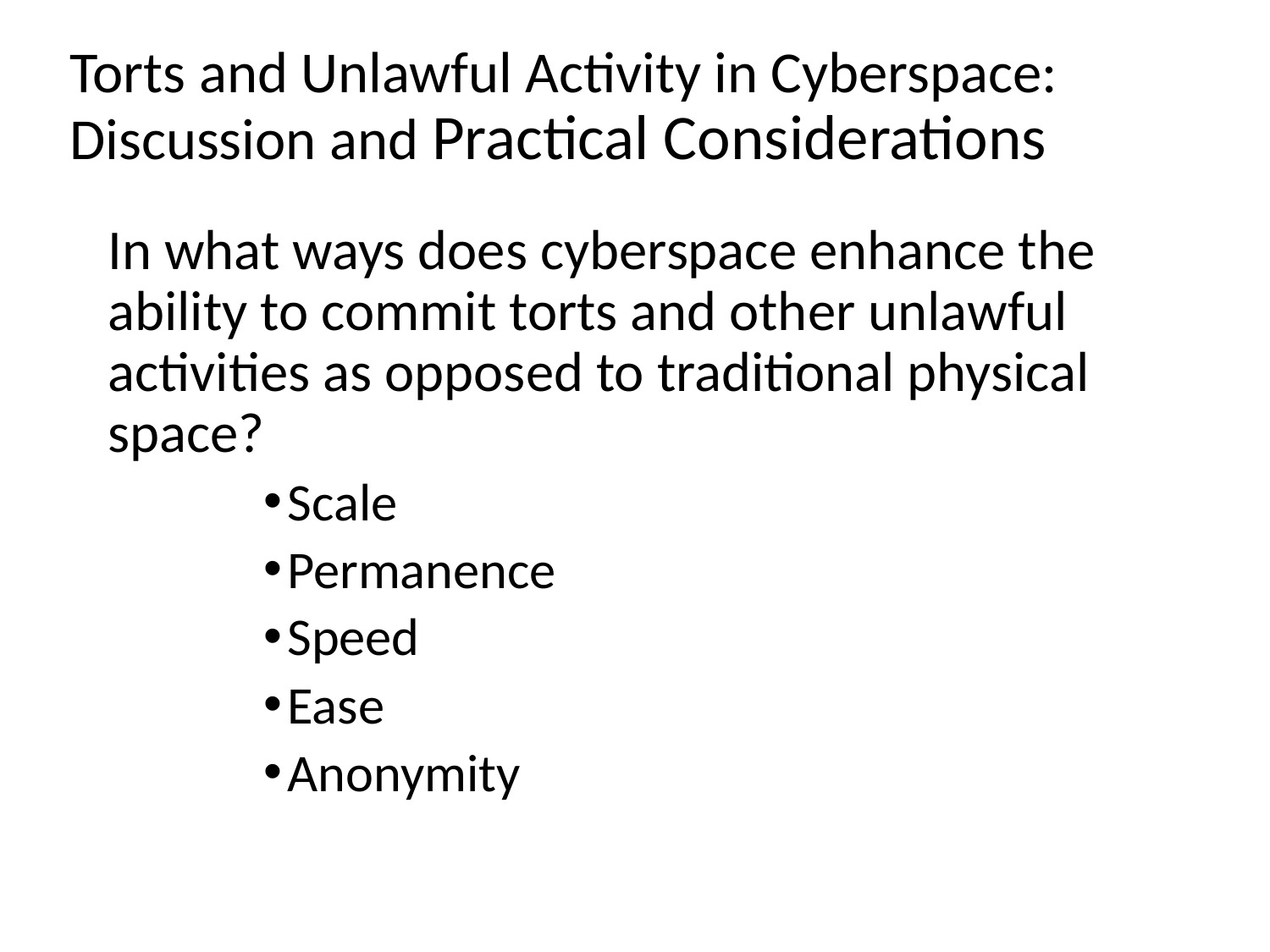

# Torts and Unlawful Activity in Cyberspace: Discussion and Practical Considerations
In what ways does cyberspace enhance the ability to commit torts and other unlawful activities as opposed to traditional physical space?
Scale
Permanence
Speed
Ease
Anonymity